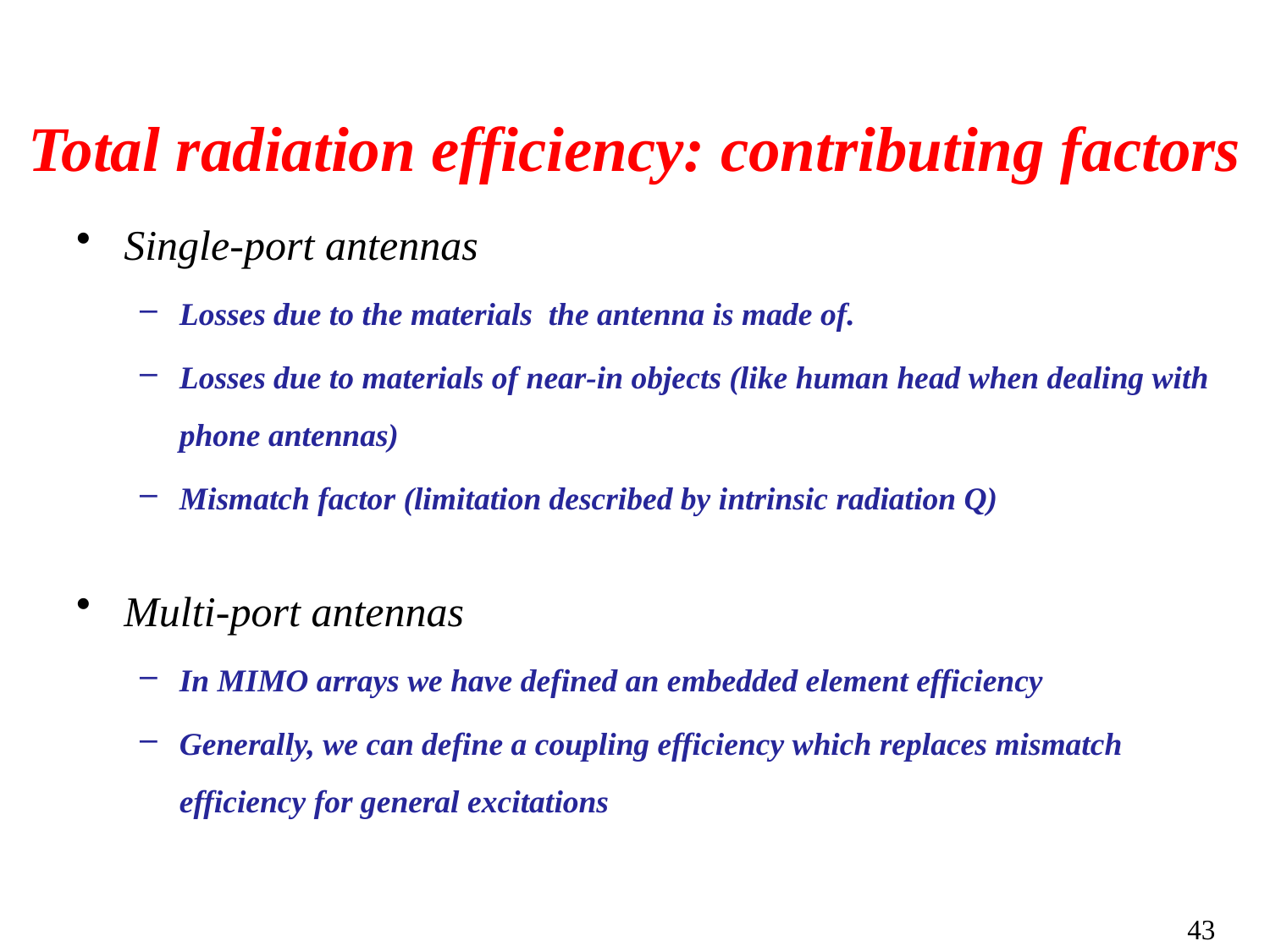

# Total radiation efficiency: contributing factors
Single-port antennas
Losses due to the materials  the antenna is made of.
Losses due to materials of near-in objects (like human head when dealing with phone antennas)
Mismatch factor (limitation described by intrinsic radiation Q)

Multi-port antennas
In MIMO arrays we have defined an embedded element efficiency
Generally, we can define a coupling efficiency which replaces mismatch efficiency for general excitations